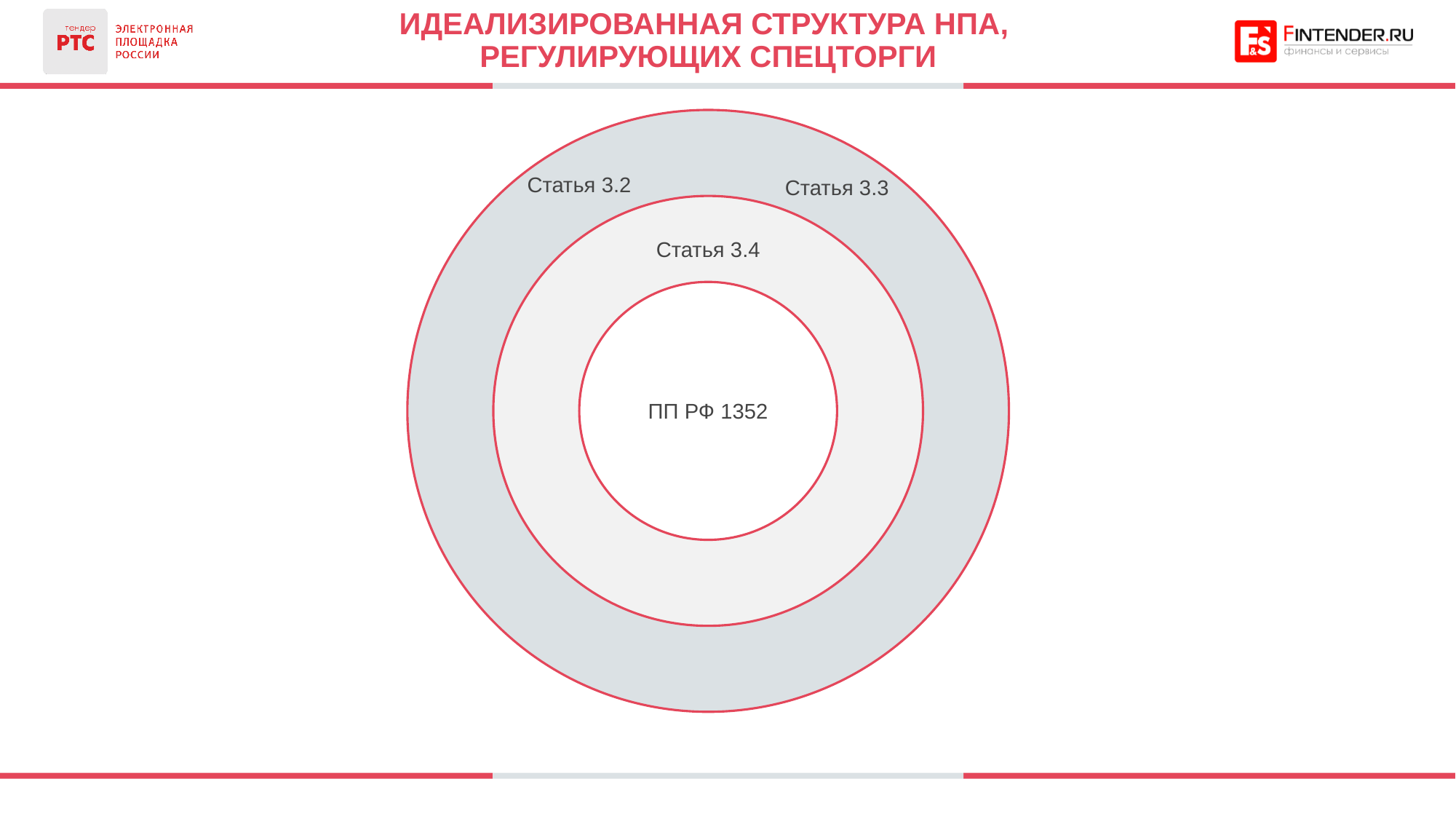

# Идеализированная структура нпа, регулирующих спецторги

Статья 3.2
Статья 3.3

Статья 3.4

ПП РФ 1352